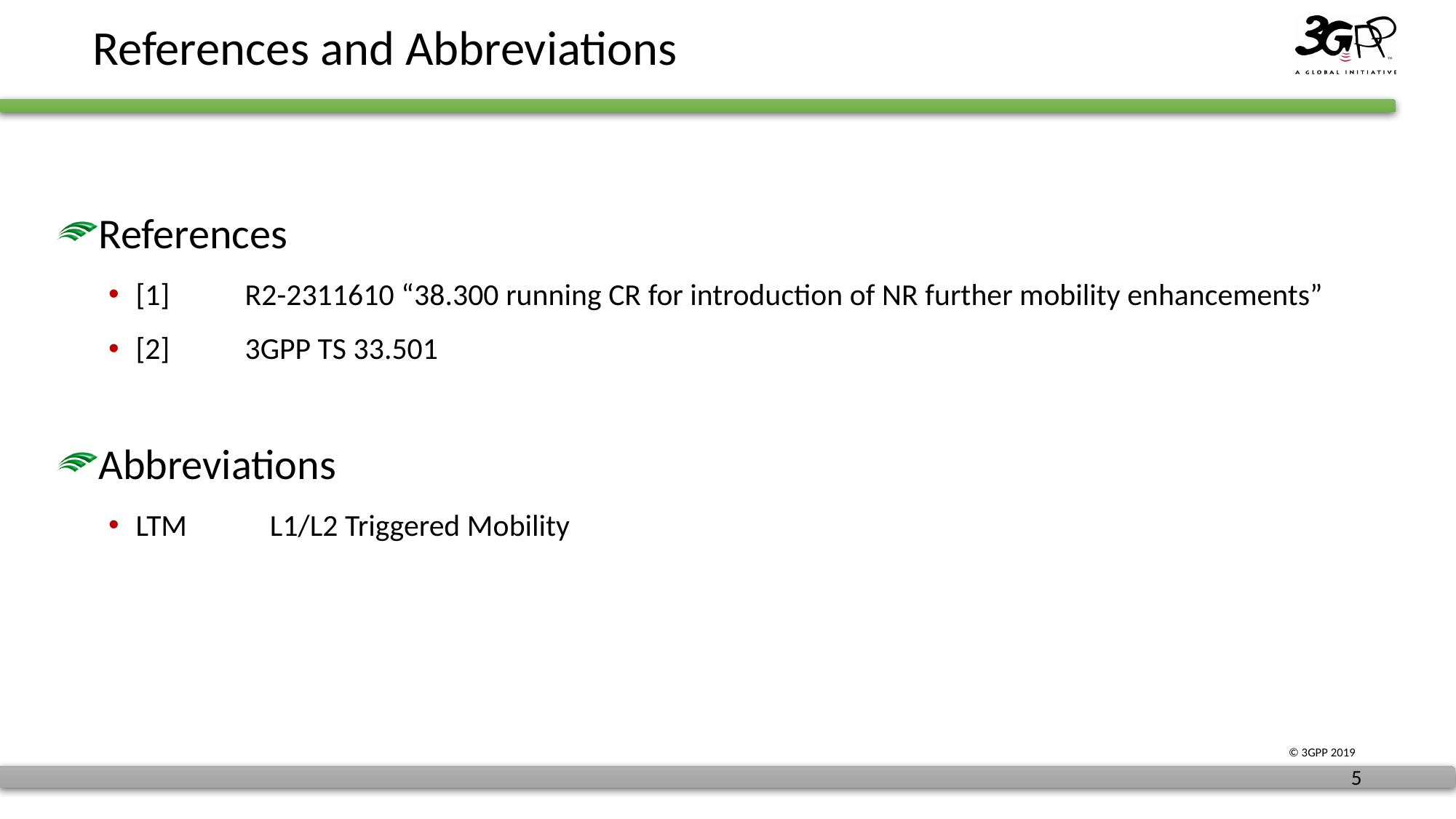

# References and Abbreviations
References
[1]	R2-2311610 “38.300 running CR for introduction of NR further mobility enhancements”
[2]	3GPP TS 33.501

Abbreviations
LTM            L1/L2 Triggered Mobility